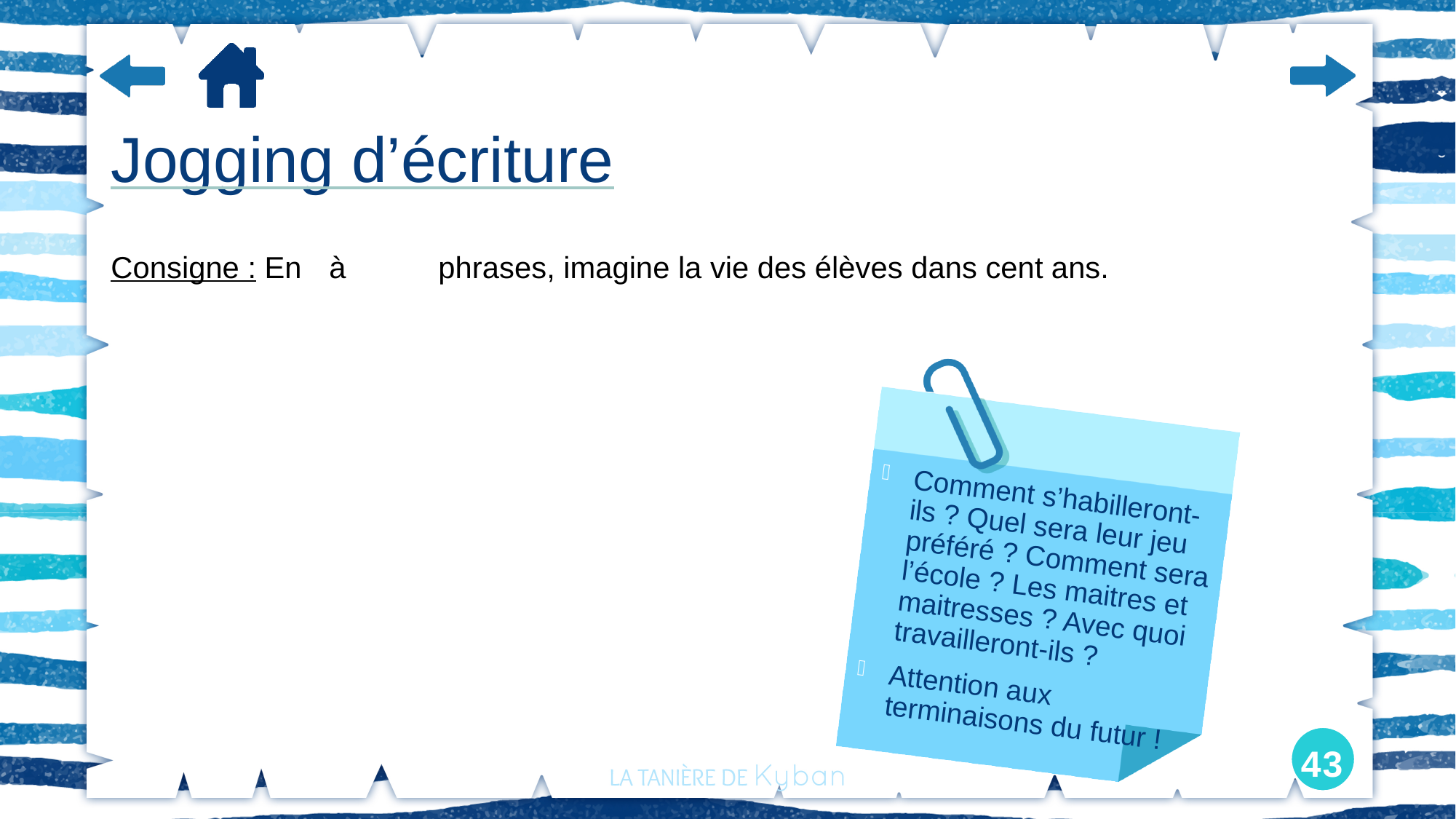

# Jogging d’écriture
Consigne : En	à	phrases, imagine la vie des élèves dans cent ans.
Comment s’habilleront-ils ? Quel sera leur jeu préféré ? Comment sera l’école ? Les maitres et maitresses ? Avec quoi travailleront-ils ?
Attention aux terminaisons du futur !
43